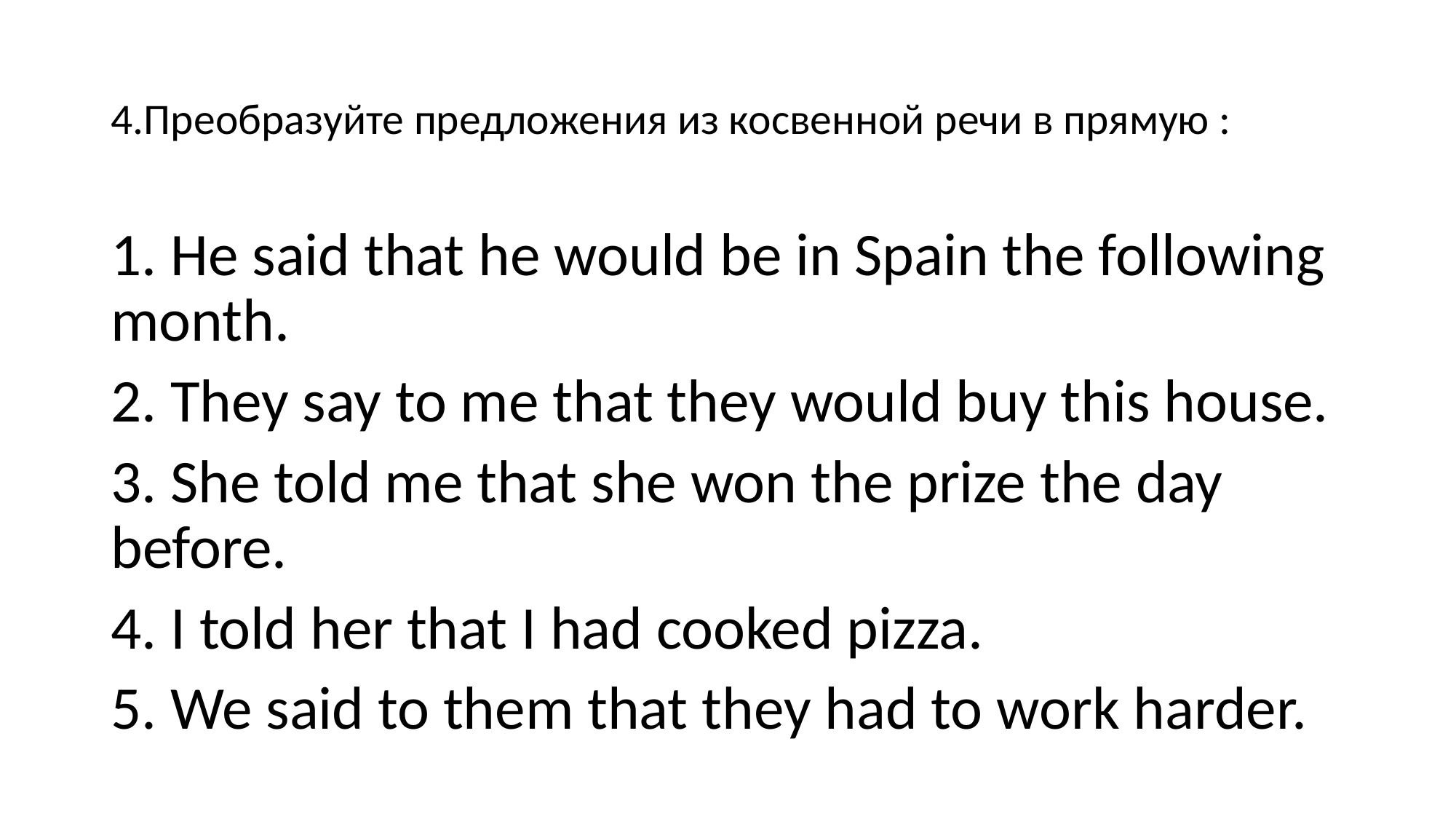

# 4.Преобразуйте предложения из косвенной речи в прямую :
1. He said that he would be in Spain the following month.
2. They say to me that they would buy this house.
3. She told me that she won the prize the day before.
4. I told her that I had cooked pizza.
5. We said to them that they had to work harder.